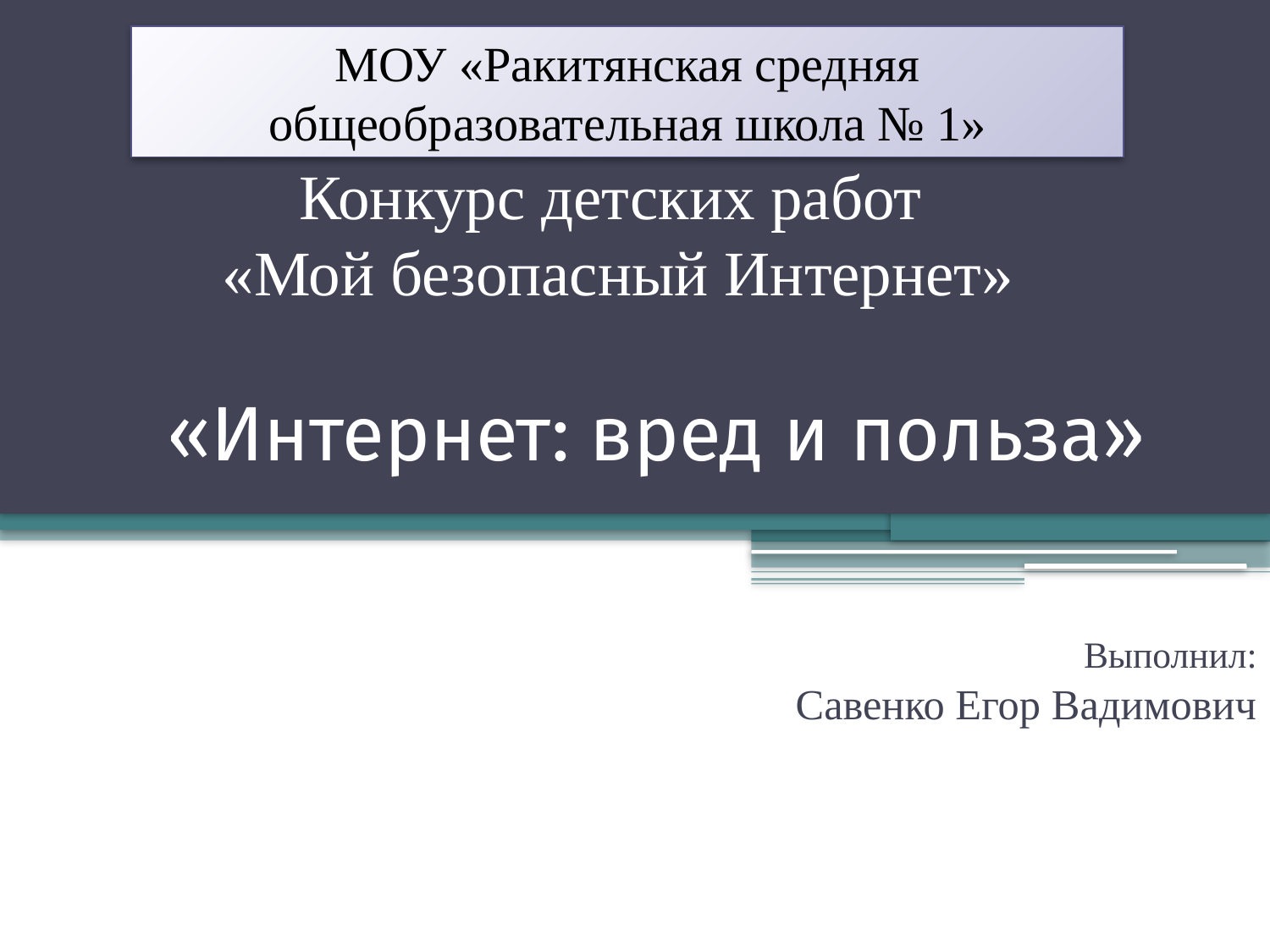

МОУ «Ракитянская средняя общеобразовательная школа № 1»
Конкурс детских работ
«Мой безопасный Интернет»
# «Интернет: вред и польза»

Выполнил:
Савенко Егор Вадимович